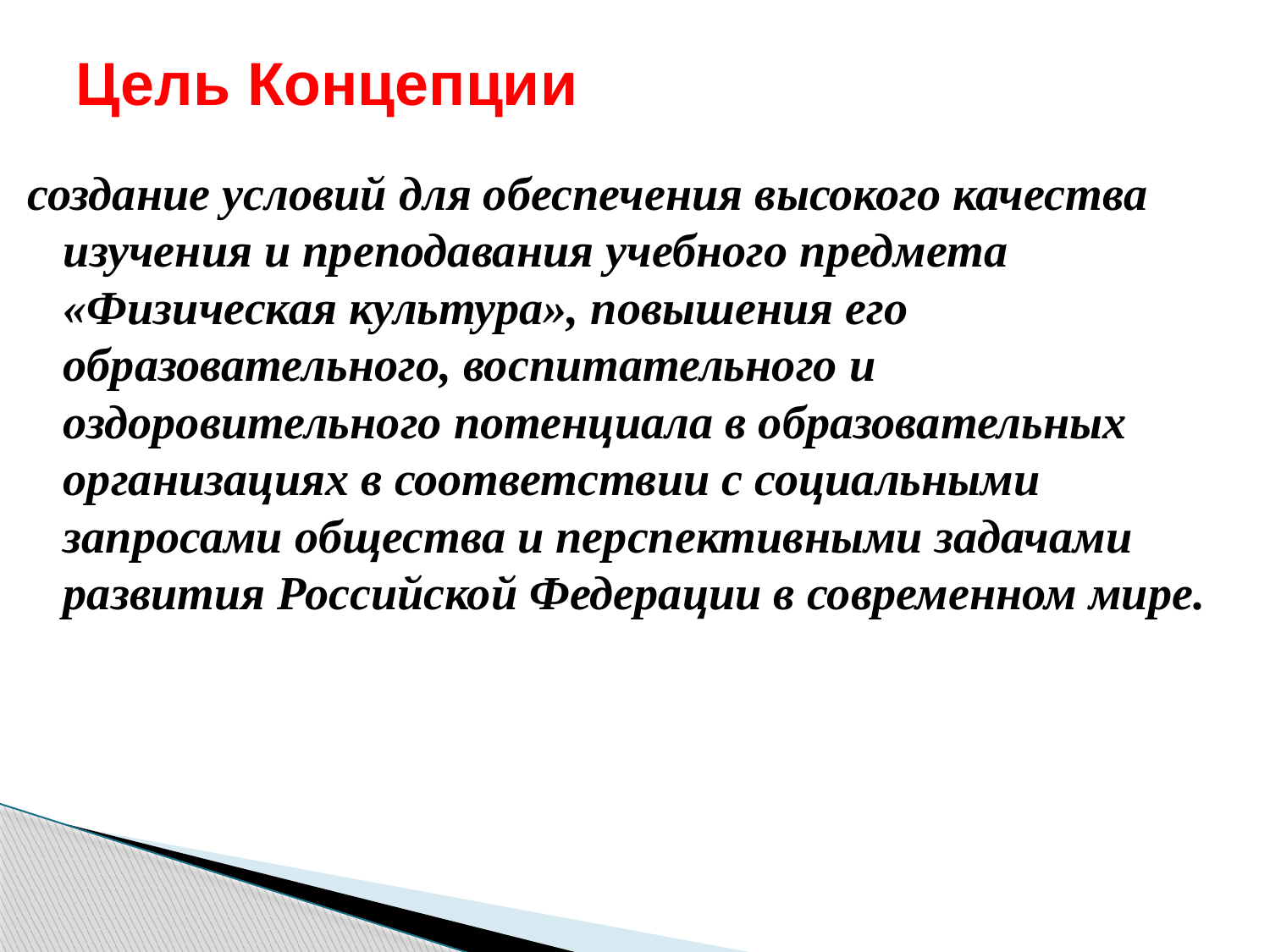

# Цель Концепции
создание условий для обеспечения высокого качества изучения и преподавания учебного предмета «Физическая культура», повышения его образовательного, воспитательного и оздоровительного потенциала в образовательных организациях в соответствии с социальными запросами общества и перспективными задачами развития Российской Федерации в современном мире.